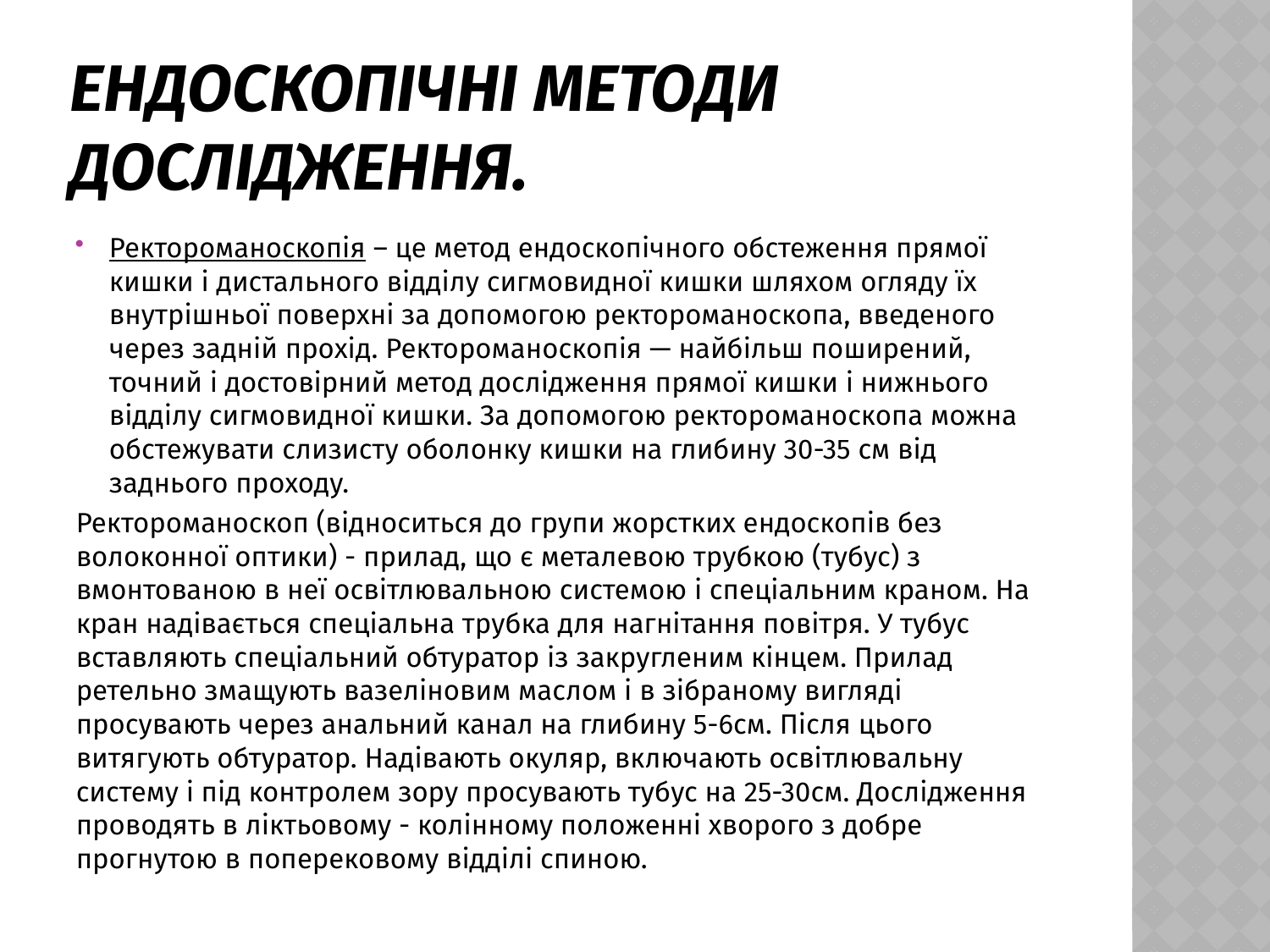

# Ендоскопічні методи дослідження.
Ректороманоскопія – це метод ендоскопічного обстеження прямої кишки і дистального відділу сигмовидної кишки шляхом огляду їх внутрішньої поверхні за допомогою ректороманоскопа, введеного через задній прохід. Ректороманоскопія — найбільш поширений, точний і достовірний метод дослідження прямої кишки і нижнього відділу сигмовидної кишки. За допомогою ректороманоскопа можна обстежувати слизисту оболонку кишки на глибину 30-35 см від заднього проходу.
Ректороманоскоп (відноситься до групи жорстких ендоскопів без волоконної оптики) - прилад, що є металевою трубкою (тубус) з вмонтованою в неї освітлювальною системою і спеціальним краном. На кран надівається спеціальна трубка для нагнітання повітря. У тубус вставляють спеціальний обтуратор із закругленим кінцем. Прилад ретельно змащують вазеліновим маслом і в зібраному вигляді просувають через анальний канал на глибину 5-6см. Після цього витягують обтуратор. Надівають окуляр, включають освітлювальну систему і під контролем зору просувають тубус на 25-30см. Дослідження проводять в ліктьовому - колінному положенні хворого з добре прогнутою в поперековому відділі спиною.